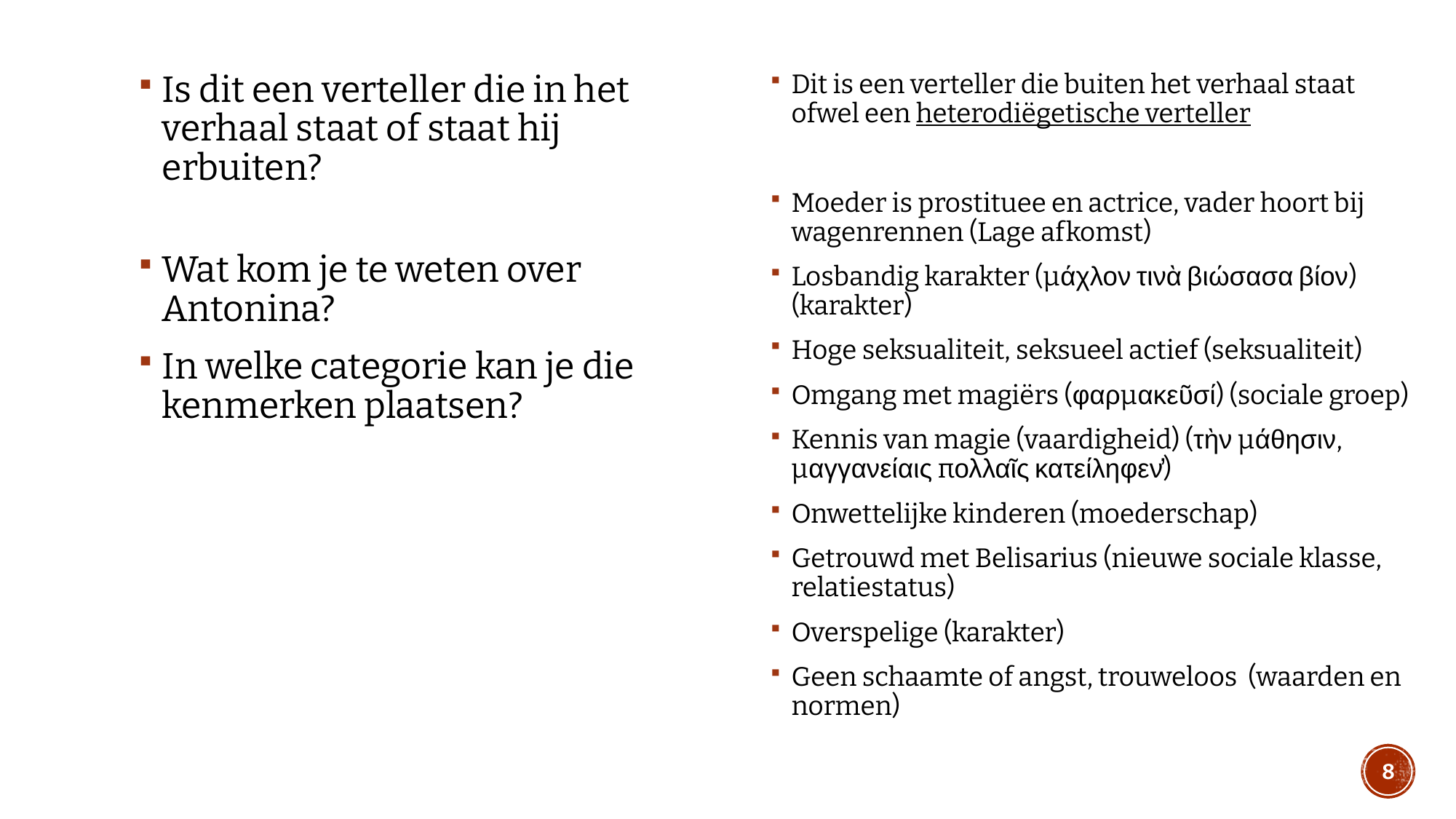

Is dit een verteller die in het verhaal staat of staat hij erbuiten?

Wat kom je te weten over Antonina?
In welke categorie kan je die kenmerken plaatsen?
Dit is een verteller die buiten het verhaal staat ofwel een heterodiëgetische verteller

Moeder is prostituee en actrice, vader hoort bij wagenrennen (Lage afkomst)
Losbandig karakter (μάχλον τινὰ βιώσασα βίον) (karakter)
Hoge seksualiteit, seksueel actief (seksualiteit)
Omgang met magiërs (φαρμακεῦσί) (sociale groep)
Kennis van magie (vaardigheid) (τὴν μάθησιν, μαγγανείαις πολλαῖς κατείληφεν̓)
Onwettelijke kinderen (moederschap)
Getrouwd met Belisarius (nieuwe sociale klasse, relatiestatus)
Overspelige (karakter)
Geen schaamte of angst, trouweloos  (waarden en normen)

8